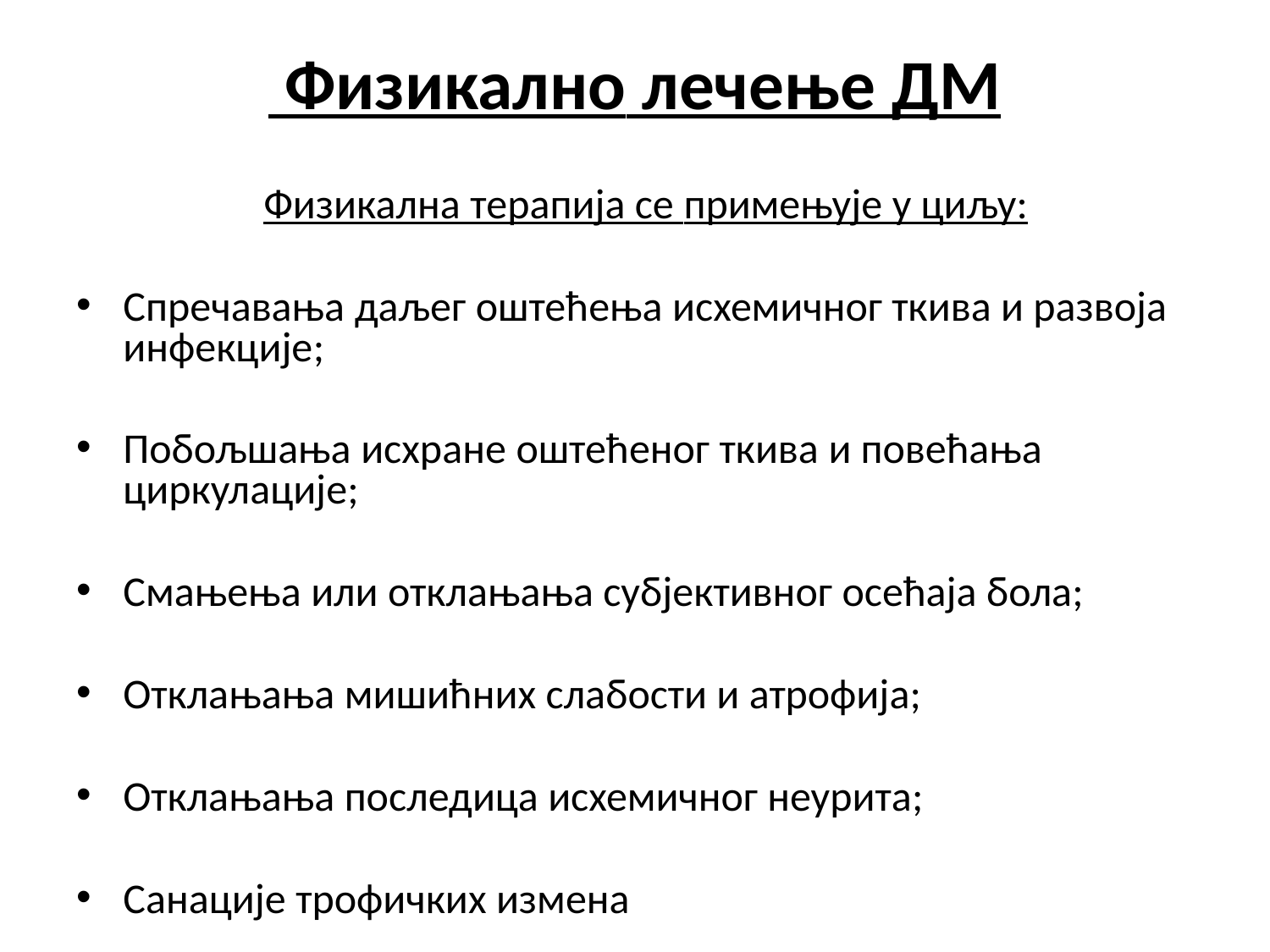

Физикално лечење ДМ
Физикална терапија се примењује у циљу:

Спречавања даљег оштећења исхемичног ткива и развоја инфекције;

Побољшања исхране оштећеног ткива и повећања циркулације;

Смањења или отклањања субјективног осећаја бола;

Отклањања мишићних слабости и атрофија;

Отклањања последица исхемичног неурита;

Санације трофичких измена